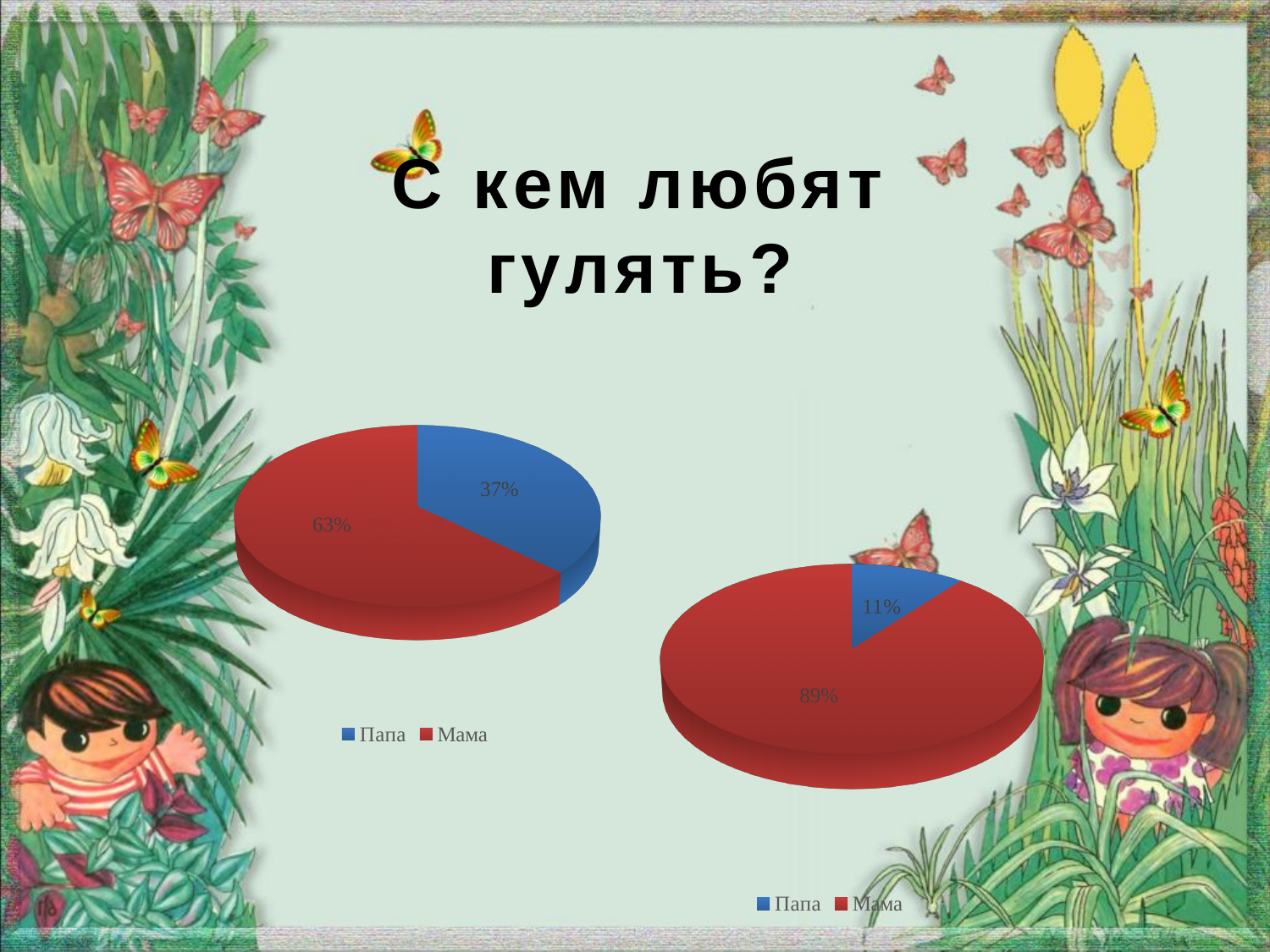

# С кем любят гулять?

[unsupported chart]

[unsupported chart]

[unsupported chart]

[unsupported chart]

[unsupported chart]